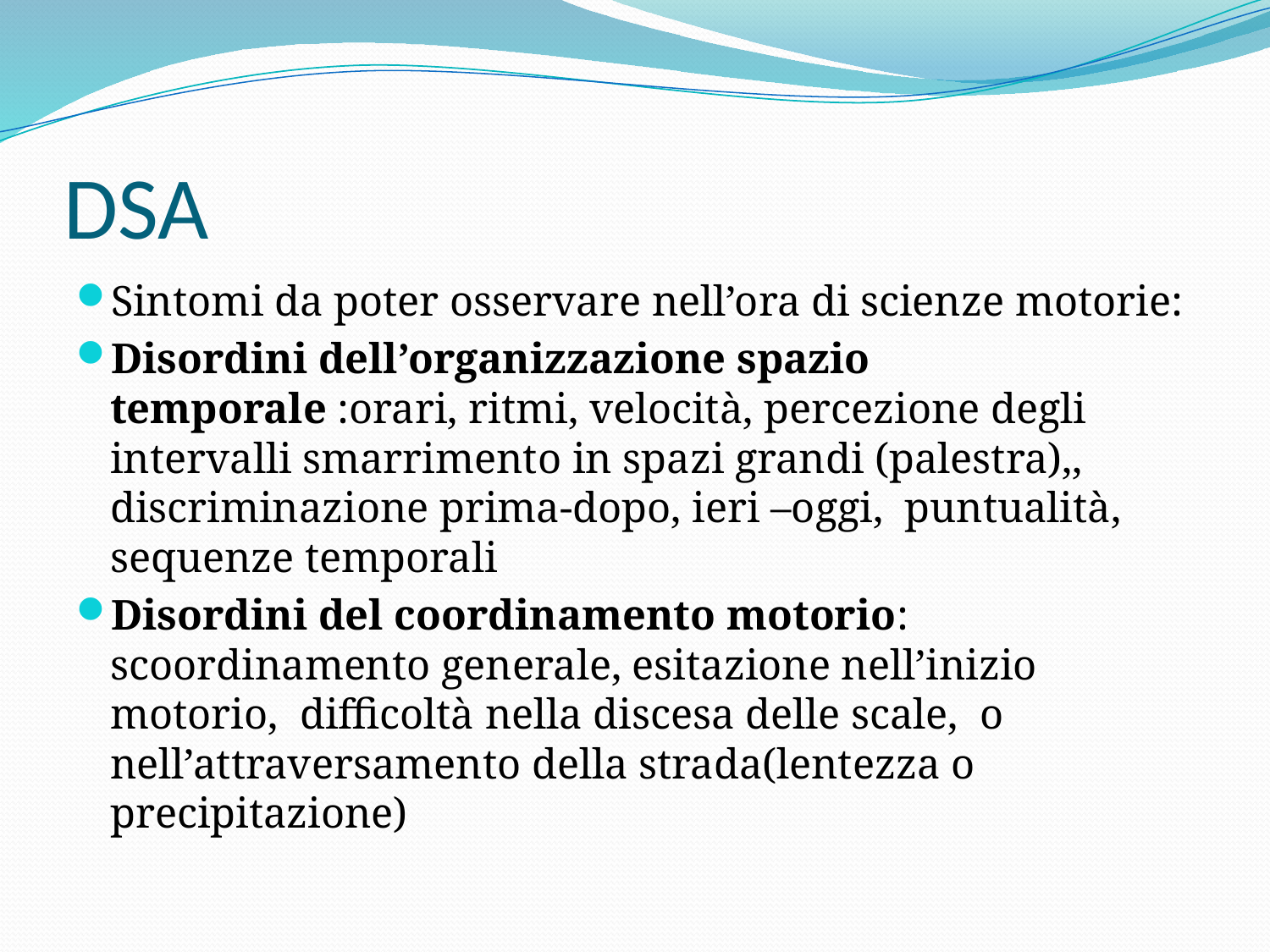

# DSA
Sintomi da poter osservare nell’ora di scienze motorie:
Disordini dell’organizzazione spazio temporale :orari, ritmi, velocità, percezione degli intervalli smarrimento in spazi grandi (palestra),, discriminazione prima-dopo, ieri –oggi,  puntualità, sequenze temporali
Disordini del coordinamento motorio: scoordinamento generale, esitazione nell’inizio motorio,  difficoltà nella discesa delle scale,  o nell’attraversamento della strada(lentezza o precipitazione)